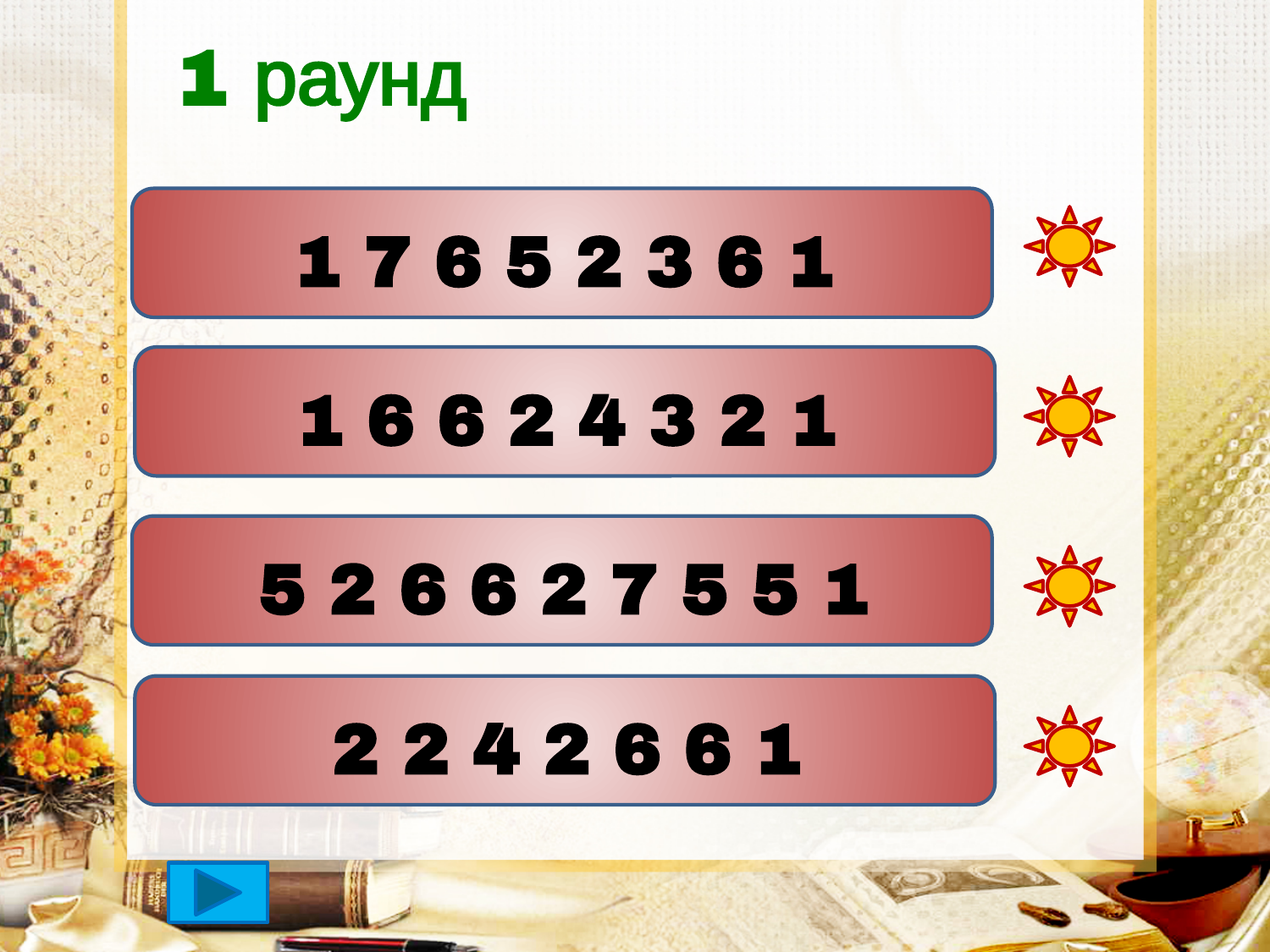

1 раунд

1 7 6 5 2 3 6 1

1 6 6 2 4 3 2 1

5 2 6 6 2 7 5 5 1

2 2 4 2 6 6 1